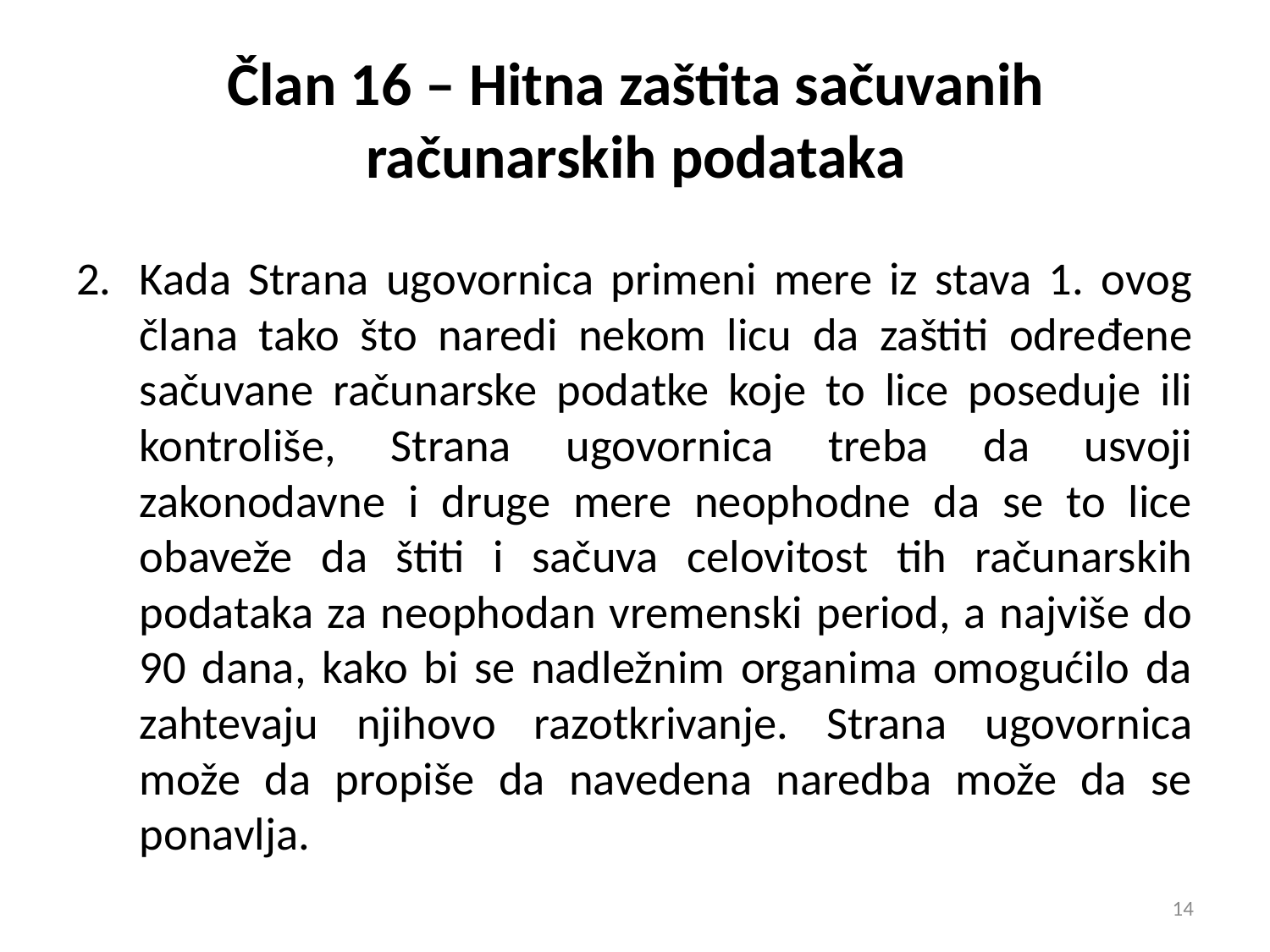

# Član 16 – Hitna zaštita sačuvanih računarskih podataka
Kada Strana ugovornica primeni mere iz stava 1. ovog člana tako što naredi nekom licu da zaštiti određene sačuvane računarske podatke koje to lice poseduje ili kontroliše, Strana ugovornica treba da usvoji zakonodavne i druge mere neophodne da se to lice obaveže da štiti i sačuva celovitost tih računarskih podataka za neophodan vremenski period, a najviše do 90 dana, kako bi se nadležnim organima omogućilo da zahtevaju njihovo razotkrivanje. Strana ugovornica može da propiše da navedena naredba može da se ponavlja.
14